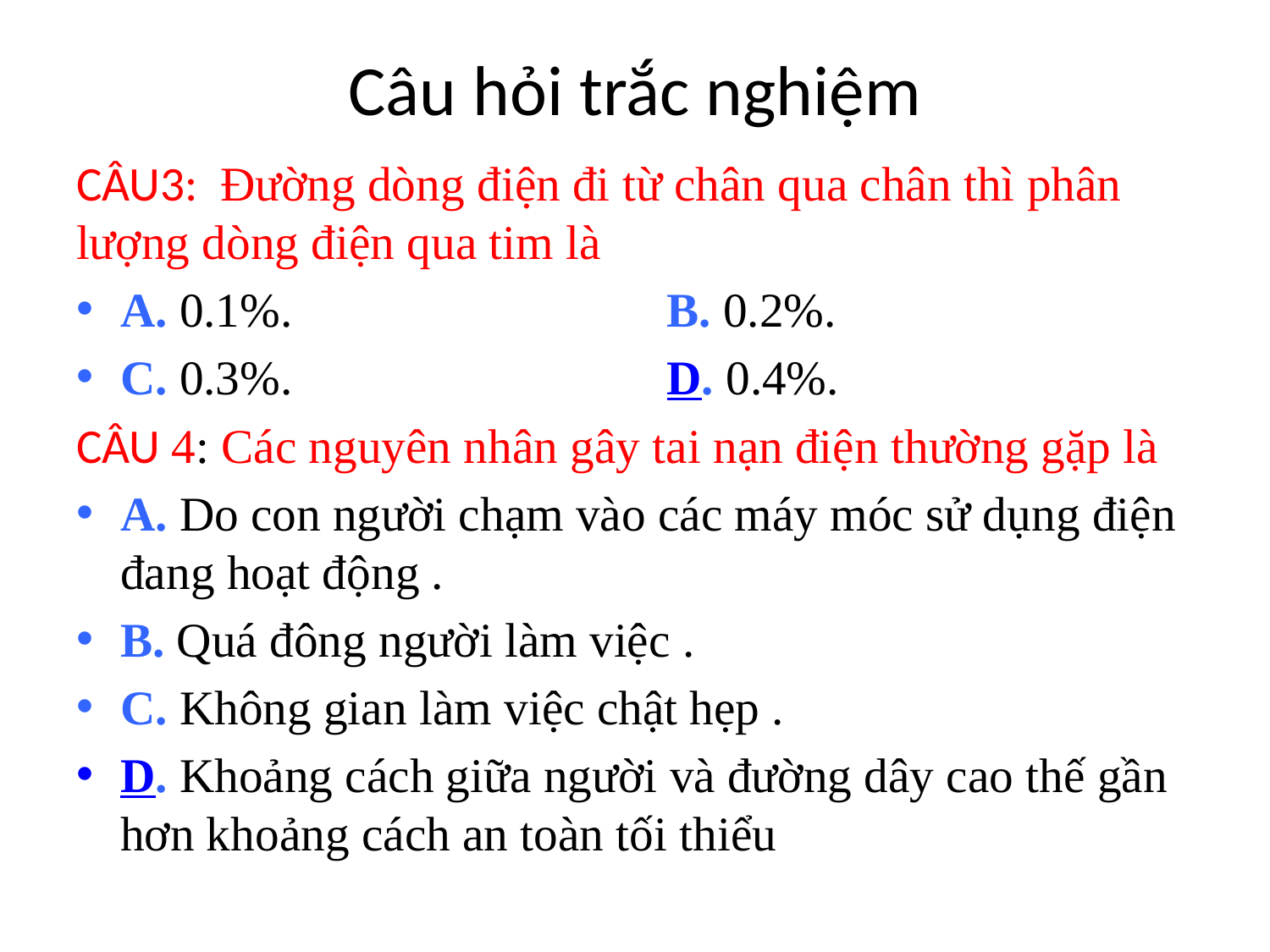

# Câu hỏi trắc nghiệm
CÂU3:  Đường dòng điện đi từ chân qua chân thì phân lượng dòng điện qua tim là
A. 0.1%.                               B. 0.2%.
C. 0.3%.                               D. 0.4%.
CÂU 4: Các nguyên nhân gây tai nạn điện thường gặp là
A. Do con người chạm vào các máy móc sử dụng điện đang hoạt động .
B. Quá đông người làm việc .
C. Không gian làm việc chật hẹp .
D. Khoảng cách giữa người và đường dây cao thế gần hơn khoảng cách an toàn tối thiểu